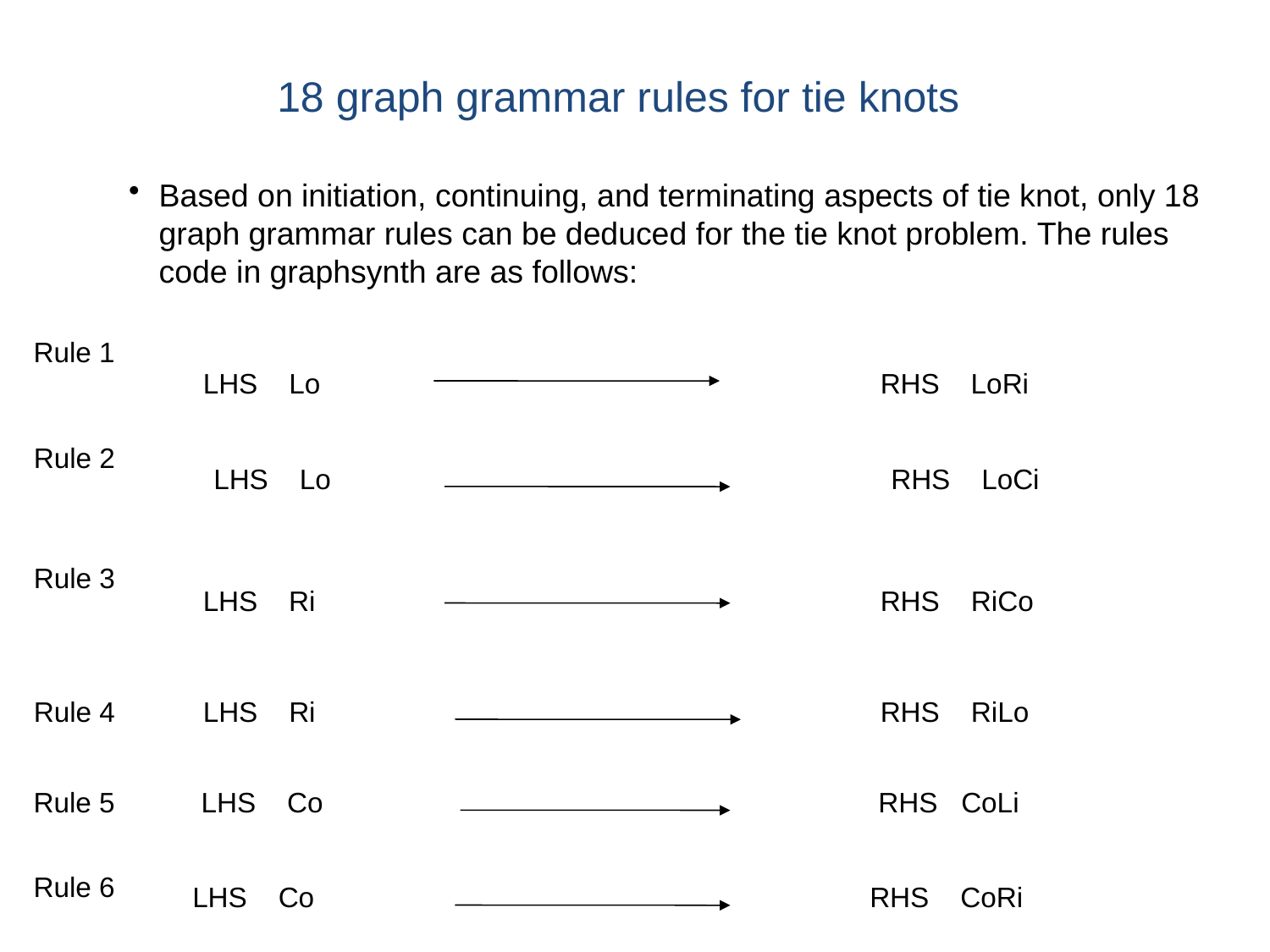

18 graph grammar rules for tie knots
Based on initiation, continuing, and terminating aspects of tie knot, only 18 graph grammar rules can be deduced for the tie knot problem. The rules code in graphsynth are as follows:
Rule 1
LHS    Lo
RHS    LoRi

Rule 2
LHS    Lo
RHS    LoCi

Rule 3
LHS    Ri
RHS    RiCo

Rule 4
LHS    Ri
RHS    RiLo

Rule 5
LHS    Co
RHS   CoLi

Rule 6
LHS    Co
RHS    CoRi